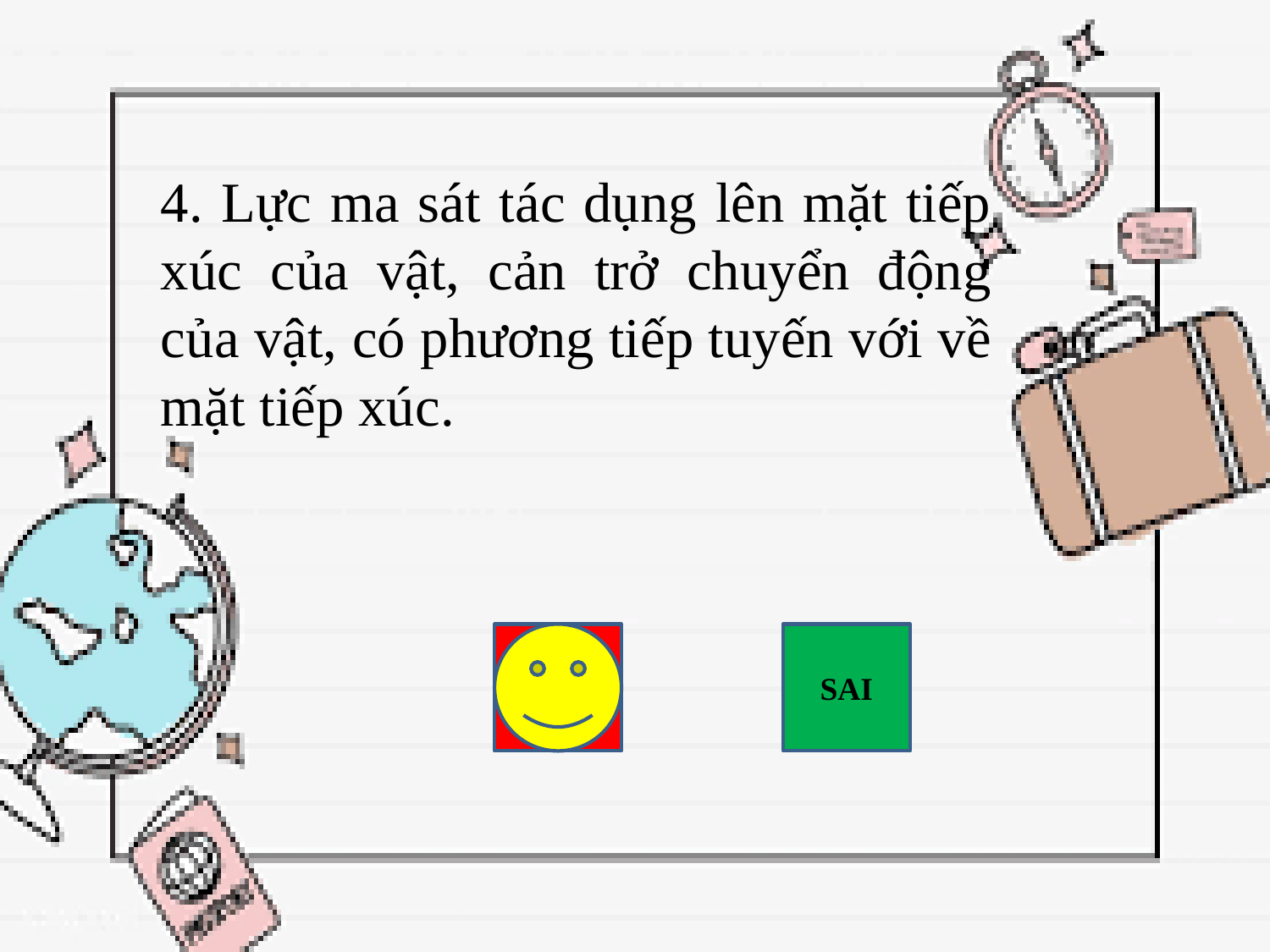

# 4. Lực ma sát tác dụng lên mặt tiếp xúc của vật, cản trở chuyển động của vật, có phương tiếp tuyến với về mặt tiếp xúc.
ĐÚNG

SAI